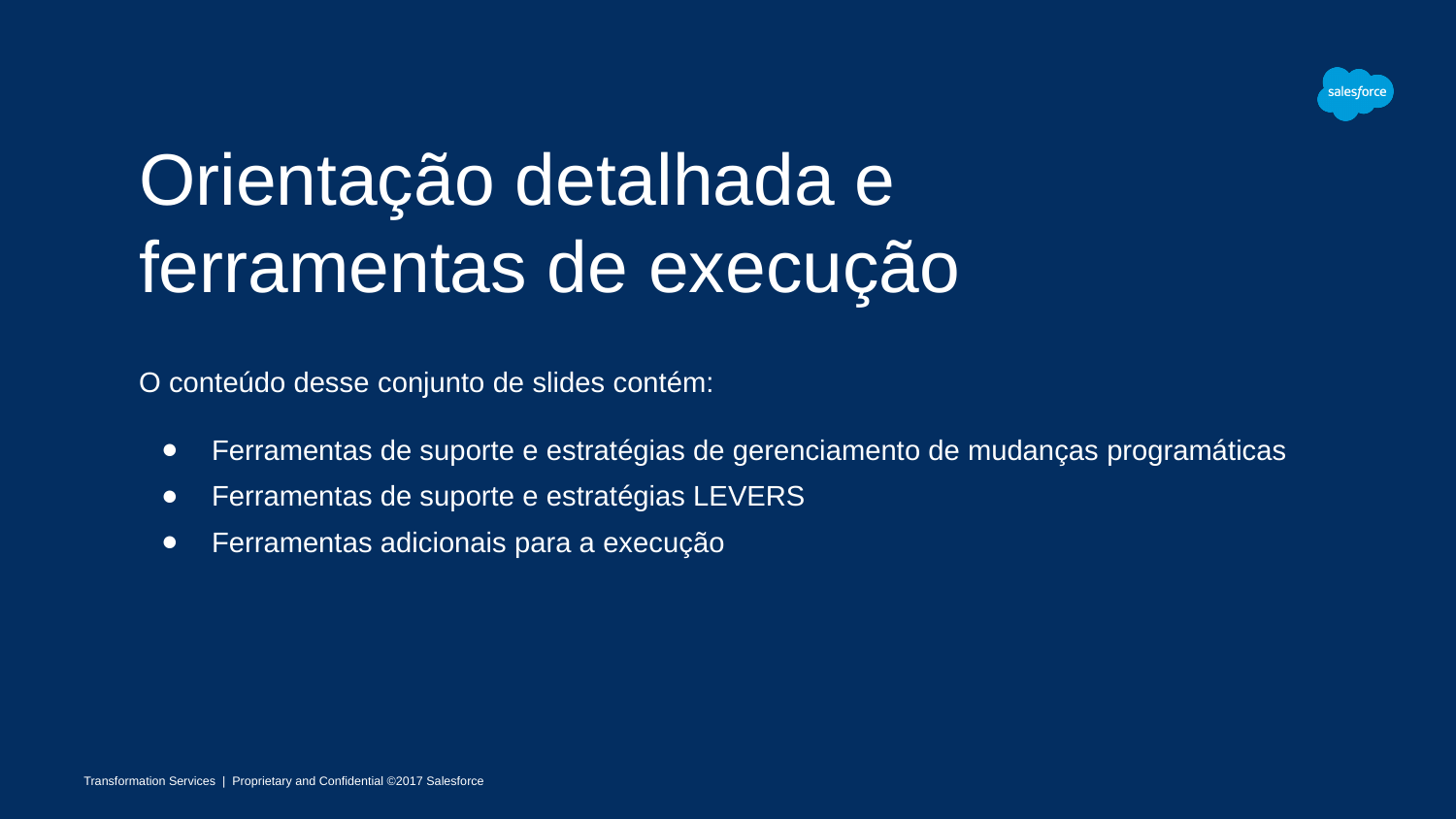

# Orientação detalhada e ferramentas de execução

O conteúdo desse conjunto de slides contém:

Ferramentas de suporte e estratégias de gerenciamento de mudanças programáticas
Ferramentas de suporte e estratégias LEVERS
Ferramentas adicionais para a execução